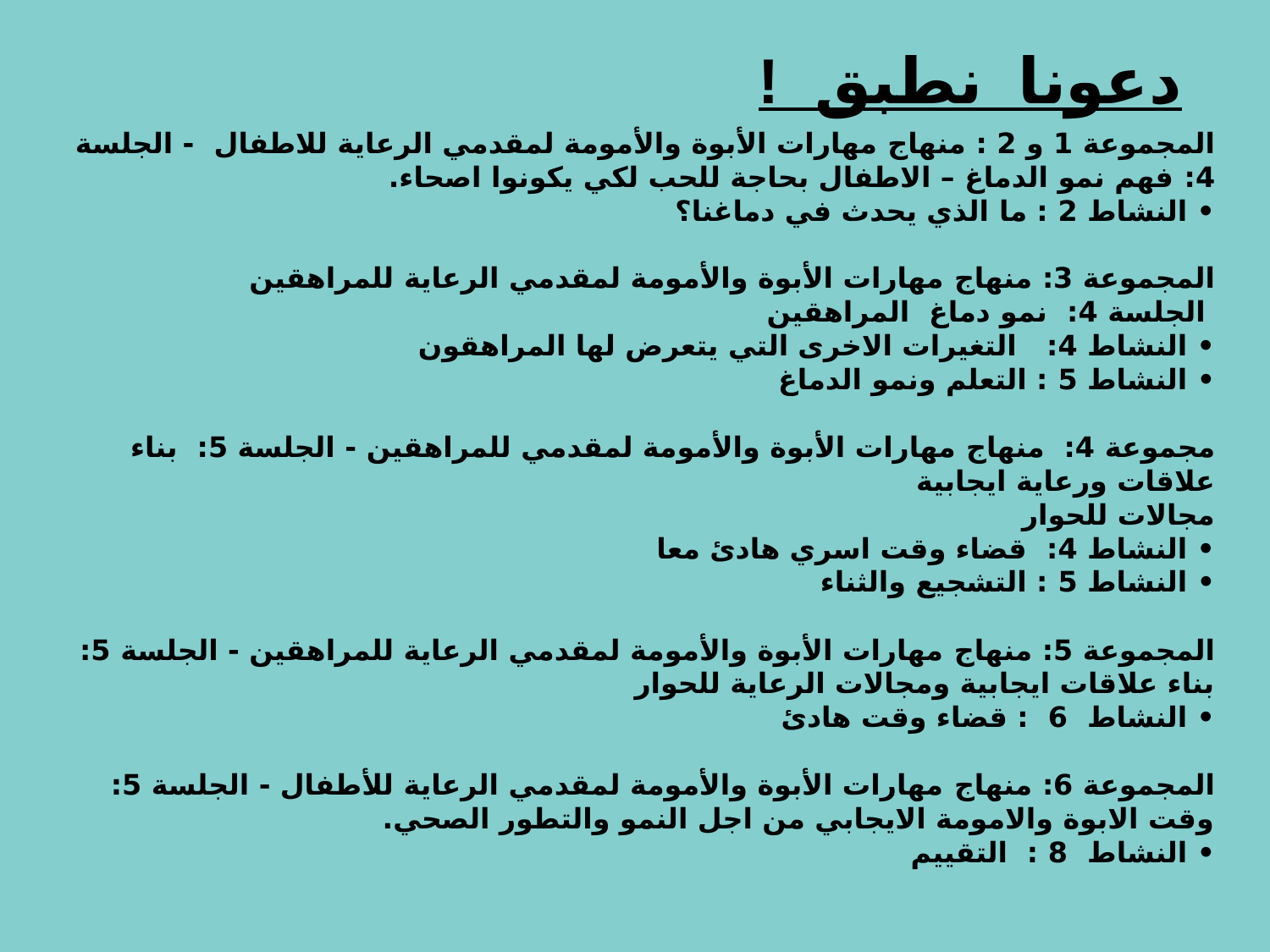

دعونا  نطبق  !
المجموعة 1 و 2 : منهاج مهارات الأبوة والأمومة لمقدمي الرعاية للاطفال  - الجلسة 4: فهم نمو الدماغ – الاطفال بحاجة للحب لكي يكونوا اصحاء.
• النشاط 2 : ما الذي يحدث في دماغنا؟

المجموعة 3: منهاج مهارات الأبوة والأمومة لمقدمي الرعاية للمراهقين
 الجلسة 4:  نمو دماغ  المراهقين
• النشاط 4:   التغيرات الاخرى التي يتعرض لها المراهقون
• النشاط 5 : التعلم ونمو الدماغ

مجموعة 4:  منهاج مهارات الأبوة والأمومة لمقدمي للمراهقين - الجلسة 5:  بناء علاقات ورعاية ايجابية
مجالات للحوار
• النشاط 4:  قضاء وقت اسري هادئ معا
• النشاط 5 : التشجيع والثناء

المجموعة 5: منهاج مهارات الأبوة والأمومة لمقدمي الرعاية للمراهقين - الجلسة 5:   بناء علاقات ايجابية ومجالات الرعاية للحوار
• النشاط  6  : قضاء وقت هادئ

المجموعة 6: منهاج مهارات الأبوة والأمومة لمقدمي الرعاية للأطفال - الجلسة 5: وقت الابوة والامومة الايجابي من اجل النمو والتطور الصحي.
• النشاط  8 :  التقييم